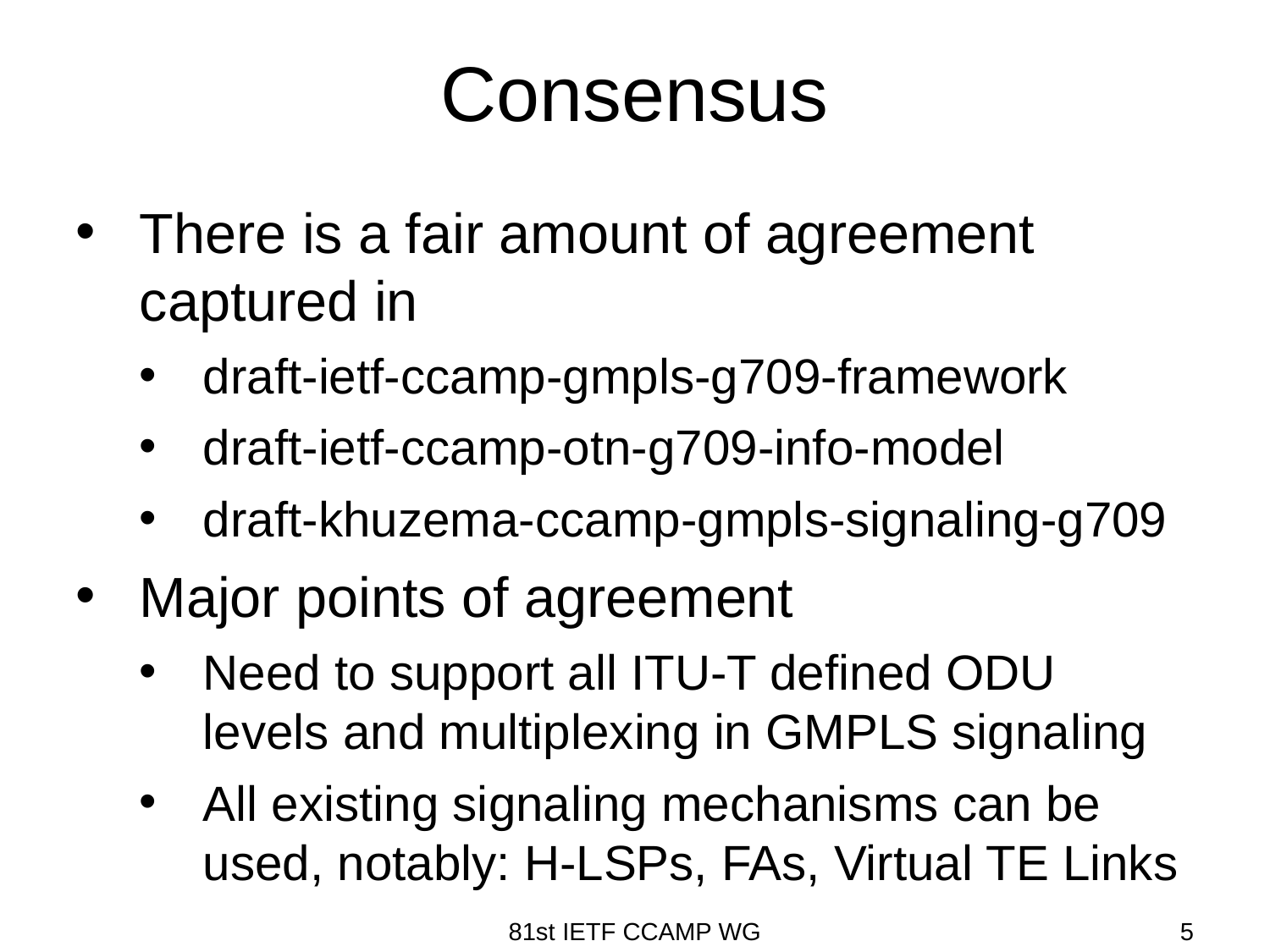

# Consensus
There is a fair amount of agreement captured in
draft-ietf-ccamp-gmpls-g709-framework
draft-ietf-ccamp-otn-g709-info-model
draft-khuzema-ccamp-gmpls-signaling-g709
Major points of agreement
Need to support all ITU-T defined ODU levels and multiplexing in GMPLS signaling
All existing signaling mechanisms can be used, notably: H-LSPs, FAs, Virtual TE Links
81st IETF CCAMP WG
5